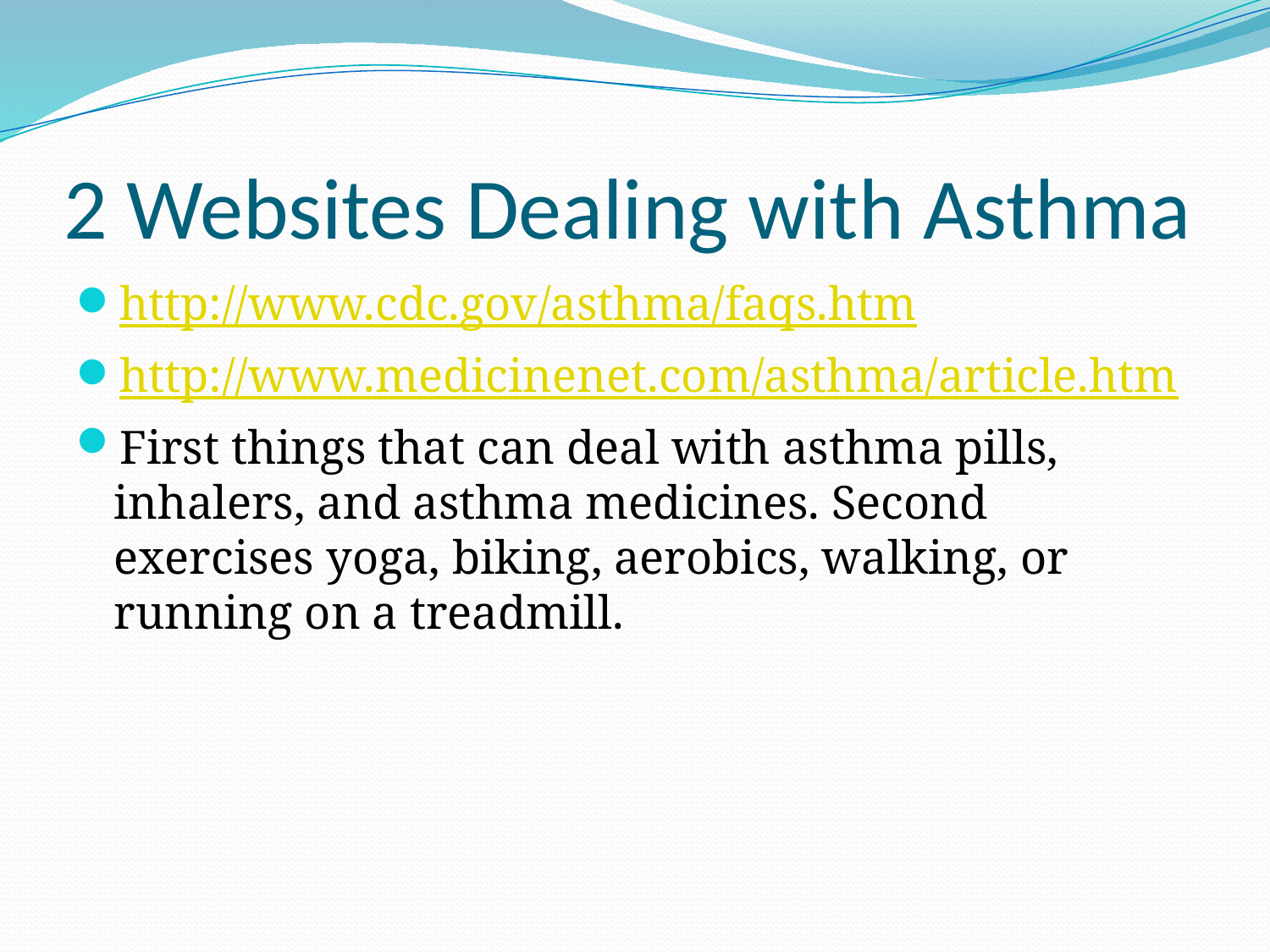

# 2 Websites Dealing with Asthma
http://www.cdc.gov/asthma/faqs.htm
http://www.medicinenet.com/asthma/article.htm
First things that can deal with asthma pills, inhalers, and asthma medicines. Second exercises yoga, biking, aerobics, walking, or running on a treadmill.